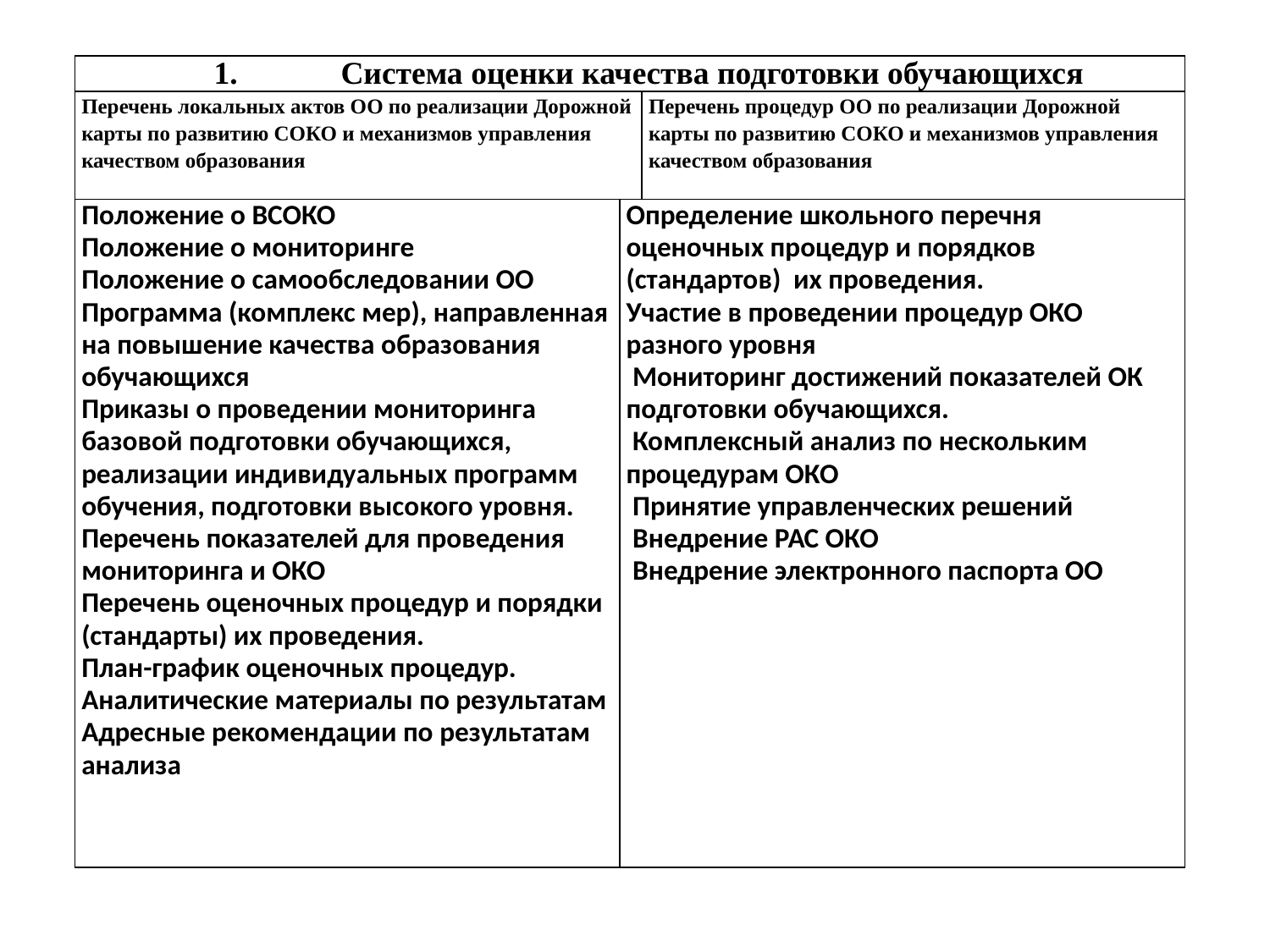

| 1. Система оценки качества подготовки обучающихся |  |  |
| --- | --- | --- |
| Перечень локальных актов ОО по реализации Дорожной карты по развитию СОКО и механизмов управления качеством образования |  | Перечень процедур ОО по реализации Дорожной карты по развитию СОКО и механизмов управления качеством образования |
| Положение о ВСОКО Положение о мониторинге Положение о самообследовании ОО Программа (комплекс мер), направленная на повышение качества образования обучающихся Приказы о проведении мониторинга базовой подготовки обучающихся, реализации индивидуальных программ обучения, подготовки высокого уровня. Перечень показателей для проведения мониторинга и ОКО Перечень оценочных процедур и порядки (стандарты) их проведения. План-график оценочных процедур. Аналитические материалы по результатам Адресные рекомендации по результатам анализа | Определение школьного перечня оценочных процедур и порядков (стандартов) их проведения. Участие в проведении процедур ОКО разного уровня Мониторинг достижений показателей ОК подготовки обучающихся. Комплексный анализ по нескольким процедурам ОКО Принятие управленческих решений Внедрение РАС ОКО Внедрение электронного паспорта ОО |  |